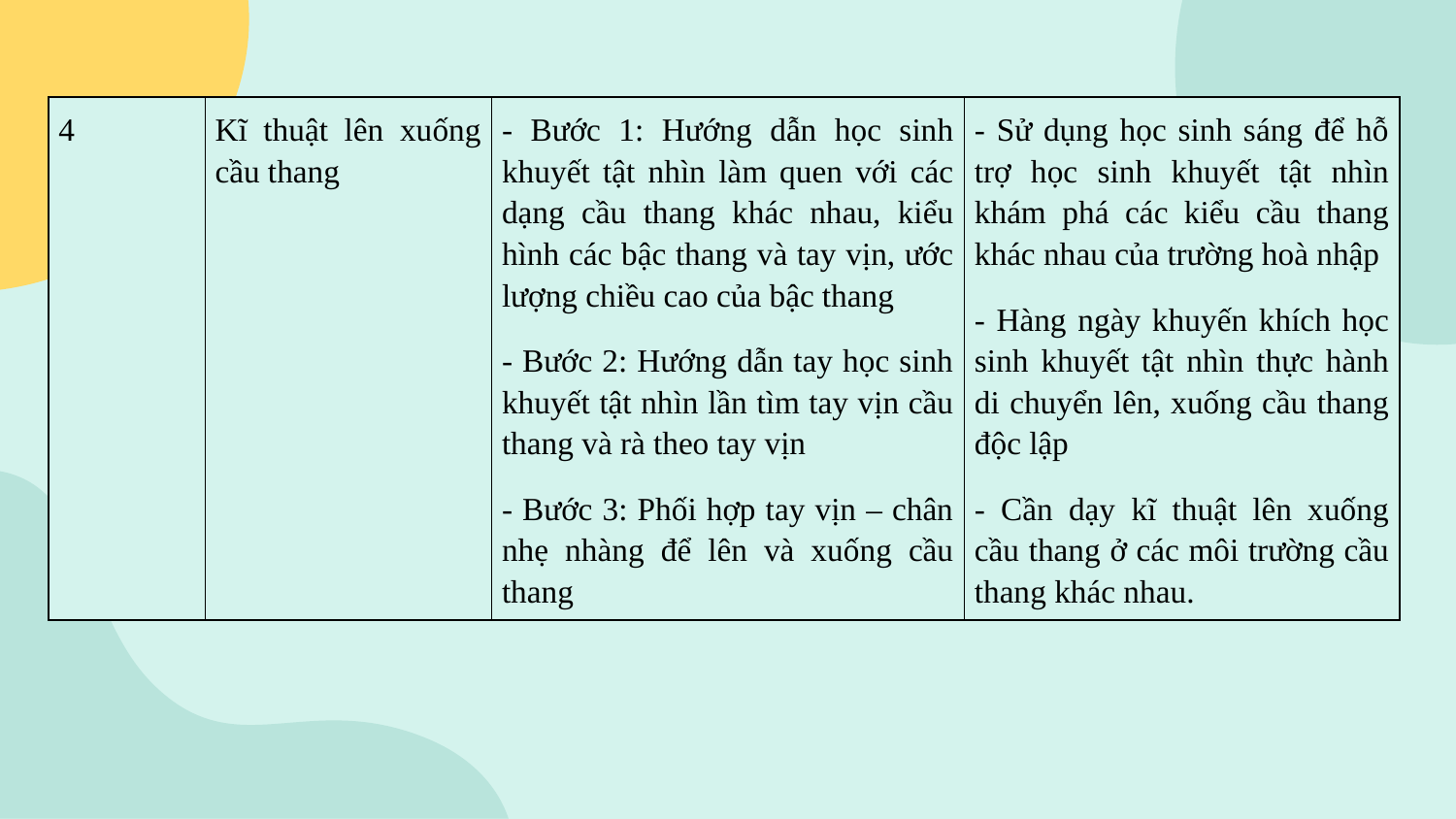

| 4 | Kĩ thuật lên xuống cầu thang | - Bước 1: Hướng dẫn học sinh khuyết tật nhìn làm quen với các dạng cầu thang khác nhau, kiểu hình các bậc thang và tay vịn, ước lượng chiều cao của bậc thang - Bước 2: Hướng dẫn tay học sinh khuyết tật nhìn lần tìm tay vịn cầu thang và rà theo tay vịn - Bước 3: Phối hợp tay vịn – chân nhẹ nhàng để lên và xuống cầu thang | - Sử dụng học sinh sáng để hỗ trợ học sinh khuyết tật nhìn khám phá các kiểu cầu thang khác nhau của trường hoà nhập - Hàng ngày khuyến khích học sinh khuyết tật nhìn thực hành di chuyển lên, xuống cầu thang độc lập - Cần dạy kĩ thuật lên xuống cầu thang ở các môi trường cầu thang khác nhau. |
| --- | --- | --- | --- |